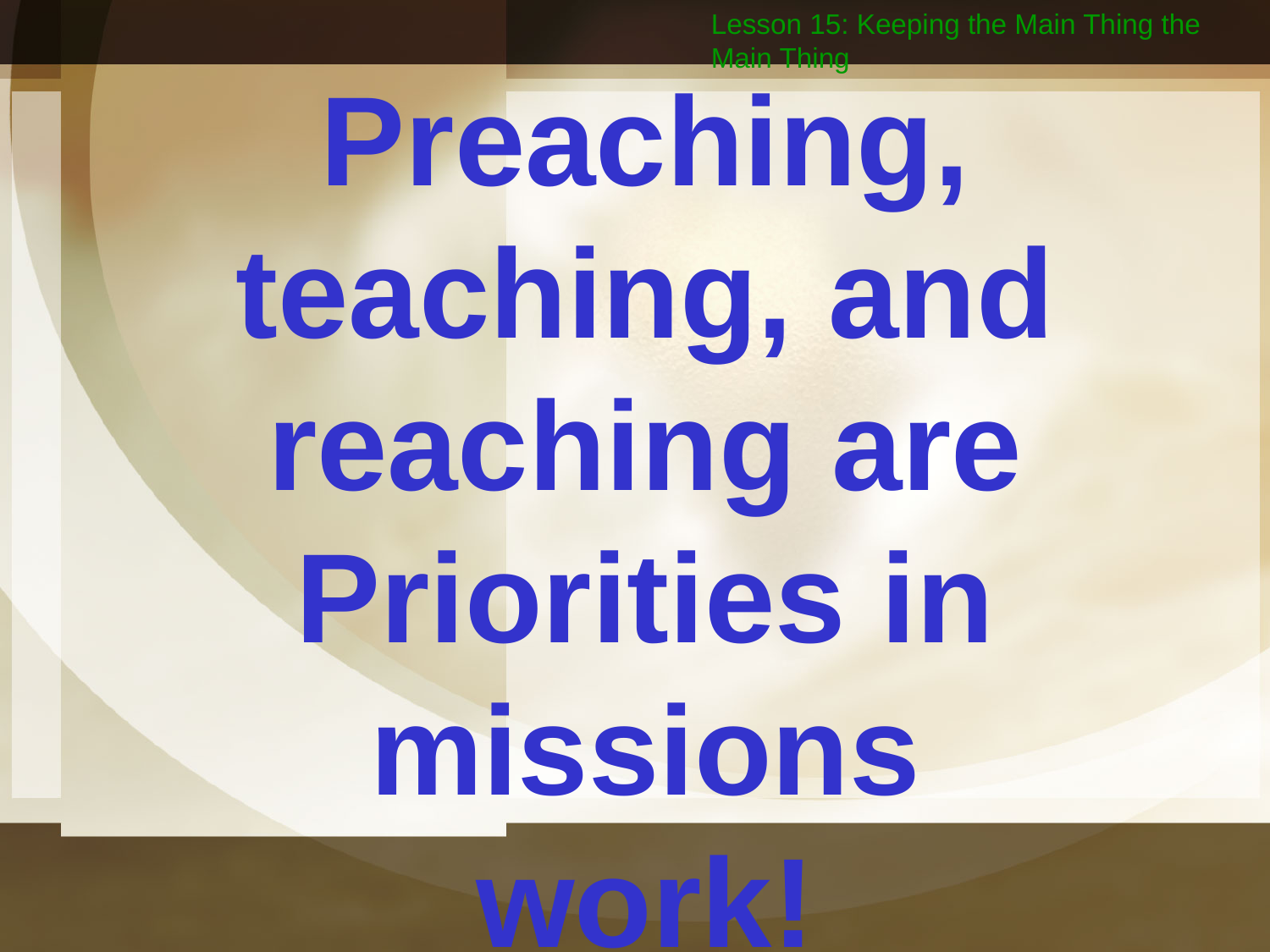

Lesson 15: Keeping the Main Thing the Main Thing
Preaching, teaching, and reaching are Priorities in missions work!